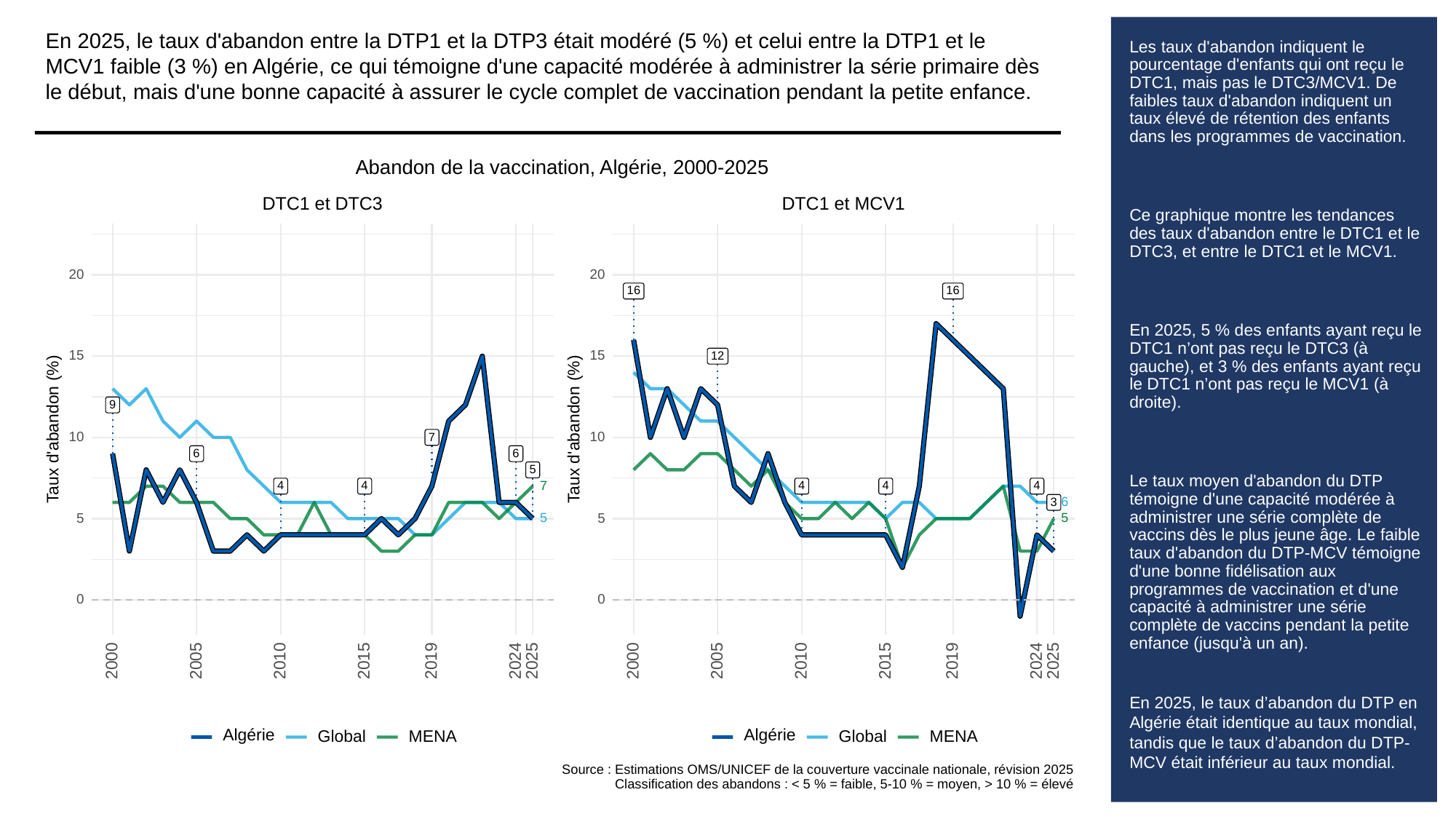

En 2025, le taux d'abandon entre la DTP1 et la DTP3 était modéré (5 %) et celui entre la DTP1 et le MCV1 faible (3 %) en Algérie, ce qui témoigne d'une capacité modérée à administrer la série primaire dès le début, mais d'une bonne capacité à assurer le cycle complet de vaccination pendant la petite enfance.
# Les taux d'abandon indiquent le pourcentage d'enfants qui ont reçu le DTC1, mais pas le DTC3/MCV1. De faibles taux d'abandon indiquent un taux élevé de rétention des enfants dans les programmes de vaccination.

Ce graphique montre les tendances des taux d'abandon entre le DTC1 et le DTC3, et entre le DTC1 et le MCV1.

En 2025, 5 % des enfants ayant reçu le DTC1 n’ont pas reçu le DTC3 (à gauche), et 3 % des enfants ayant reçu le DTC1 n’ont pas reçu le MCV1 (à droite).

Le taux moyen d'abandon du DTP témoigne d'une capacité modérée à administrer une série complète de vaccins dès le plus jeune âge. Le faible taux d'abandon du DTP-MCV témoigne d'une bonne fidélisation aux programmes de vaccination et d'une capacité à administrer une série complète de vaccins pendant la petite enfance (jusqu'à un an).

En 2025, le taux d’abandon du DTP en Algérie était identique au taux mondial, tandis que le taux d’abandon du DTP-MCV était inférieur au taux mondial.

Abandon de la vaccination, Algérie, 2000-2025
DTC1 et DTC3
DTC1 et MCV1

20
20

16
16

15
15
12

9

Taux d'abandon (%)
Taux d'abandon (%)

10
10
7

6
6

5

7
4
4
4
4
4

6
3

5
5
5
5

0
0

2000
2005
2010
2015
2019
2024
2025
2000
2005
2010
2015
2019
2024
2025
Algérie
Algérie
Global
Global
MENA
MENA

Source : Estimations OMS/UNICEF de la couverture vaccinale nationale, révision 2025
Classification des abandons : < 5 % = faible, 5-10 % = moyen, > 10 % = élevé